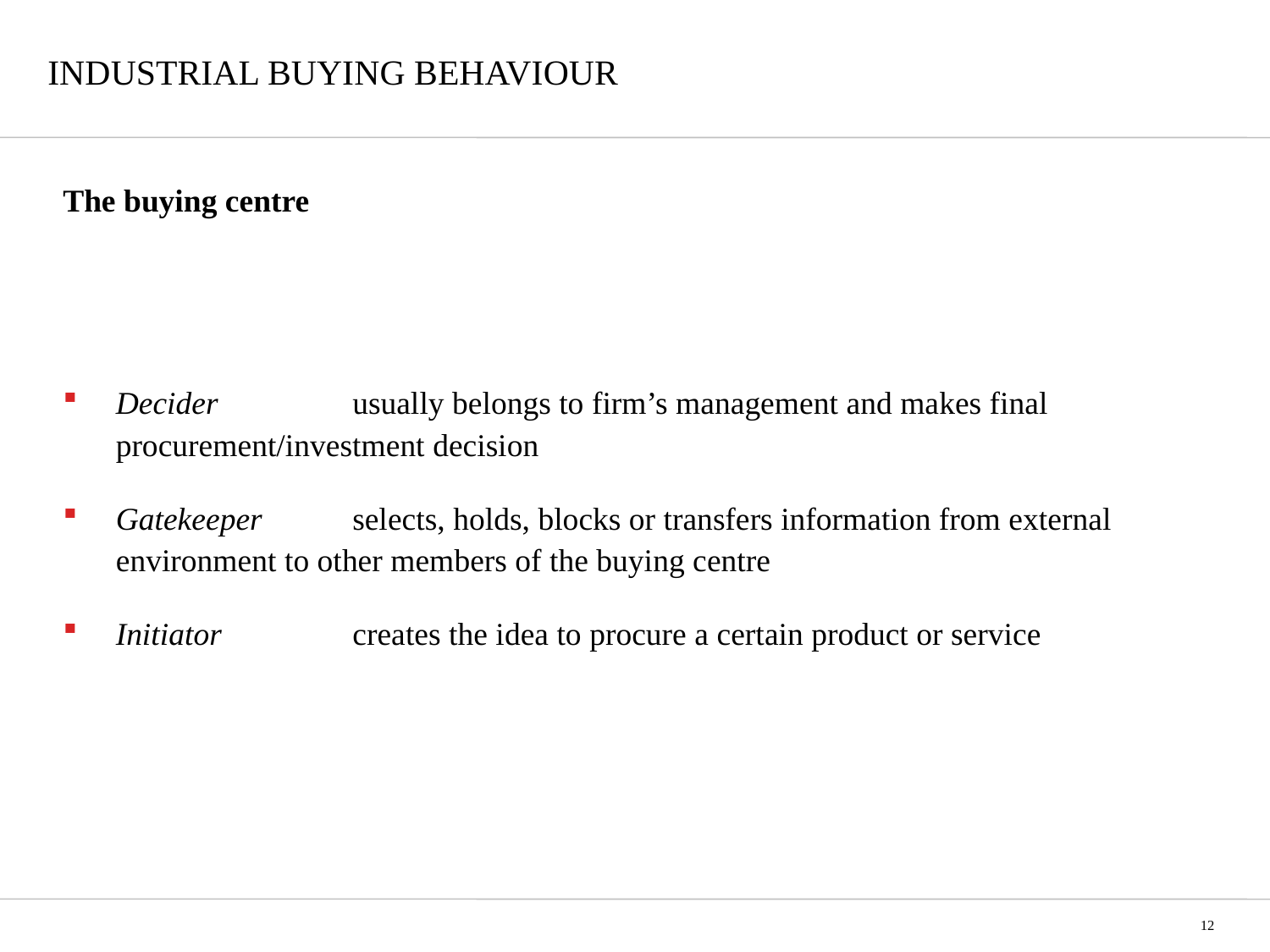

# INDUSTRIAL BUYING BEHAVIOUR
The buying centre

Decider  	usually belongs to firm’s management and makes final 	procurement/investment decision
Gatekeeper  	selects, holds, blocks or transfers information from external 	environment to other members of the buying centre
Initiator 	creates the idea to procure a certain product or service